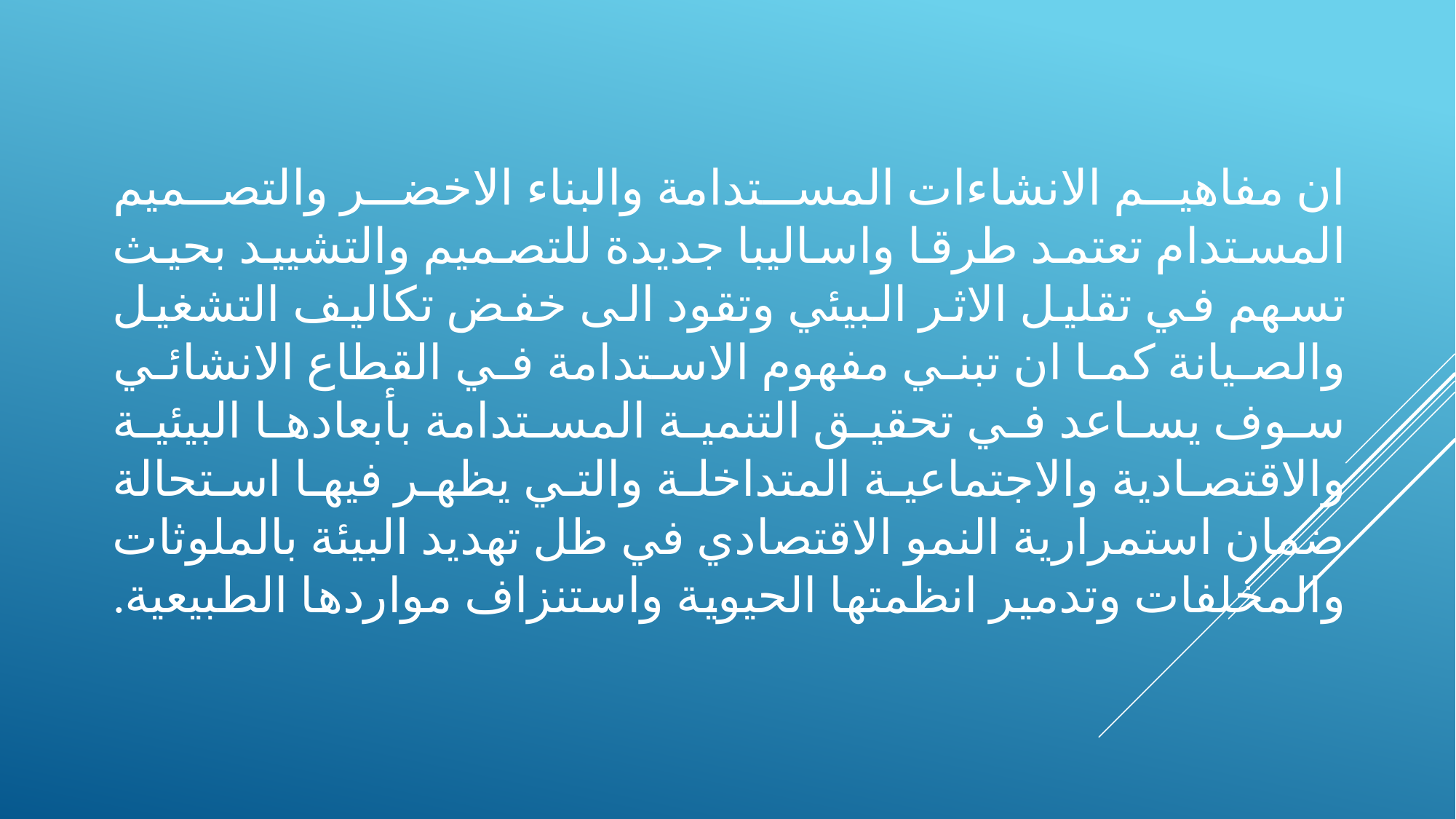

# ان مفاهيم الانشاءات المستدامة والبناء الاخضر والتصميم المستدام تعتمد طرقا واساليبا جديدة للتصميم والتشييد بحيث تسهم في تقليل الاثر البيئي وتقود الى خفض تكاليف التشغيل والصيانة كما ان تبني مفهوم الاستدامة في القطاع الانشائي سوف يساعد في تحقيق التنمية المستدامة بأبعادها البيئية والاقتصادية والاجتماعية المتداخلة والتي يظهر فيها استحالة ضمان استمرارية النمو الاقتصادي في ظل تهديد البيئة بالملوثات والمخلفات وتدمير انظمتها الحيوية واستنزاف مواردها الطبيعية.